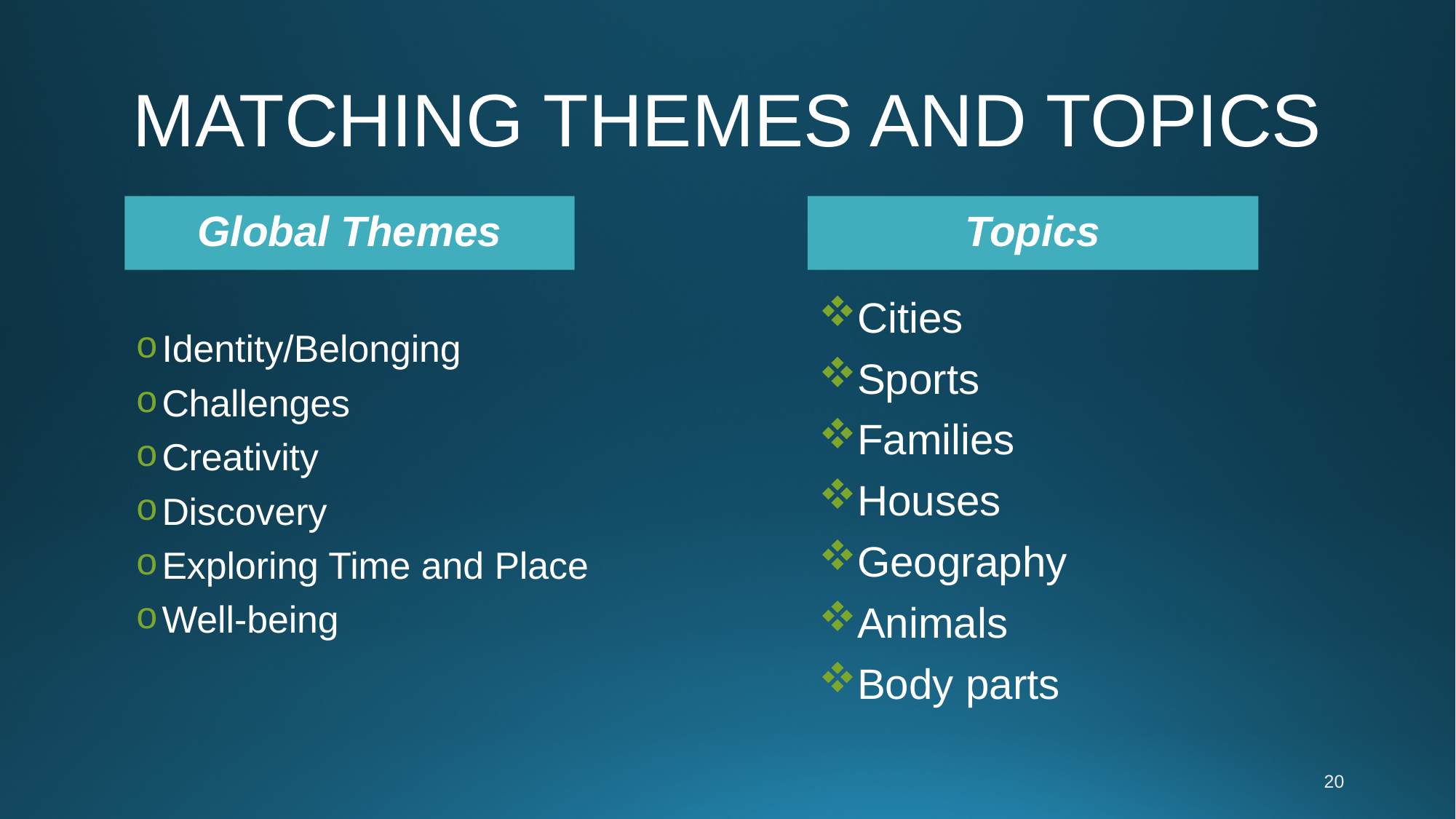

# MATCHING THEMES AND TOPICS
Global Themes
Topics
Cities
Sports
Families
Houses
Geography
Animals
Body parts
Identity/Belonging
Challenges
Creativity
Discovery
Exploring Time and Place
Well-being

20